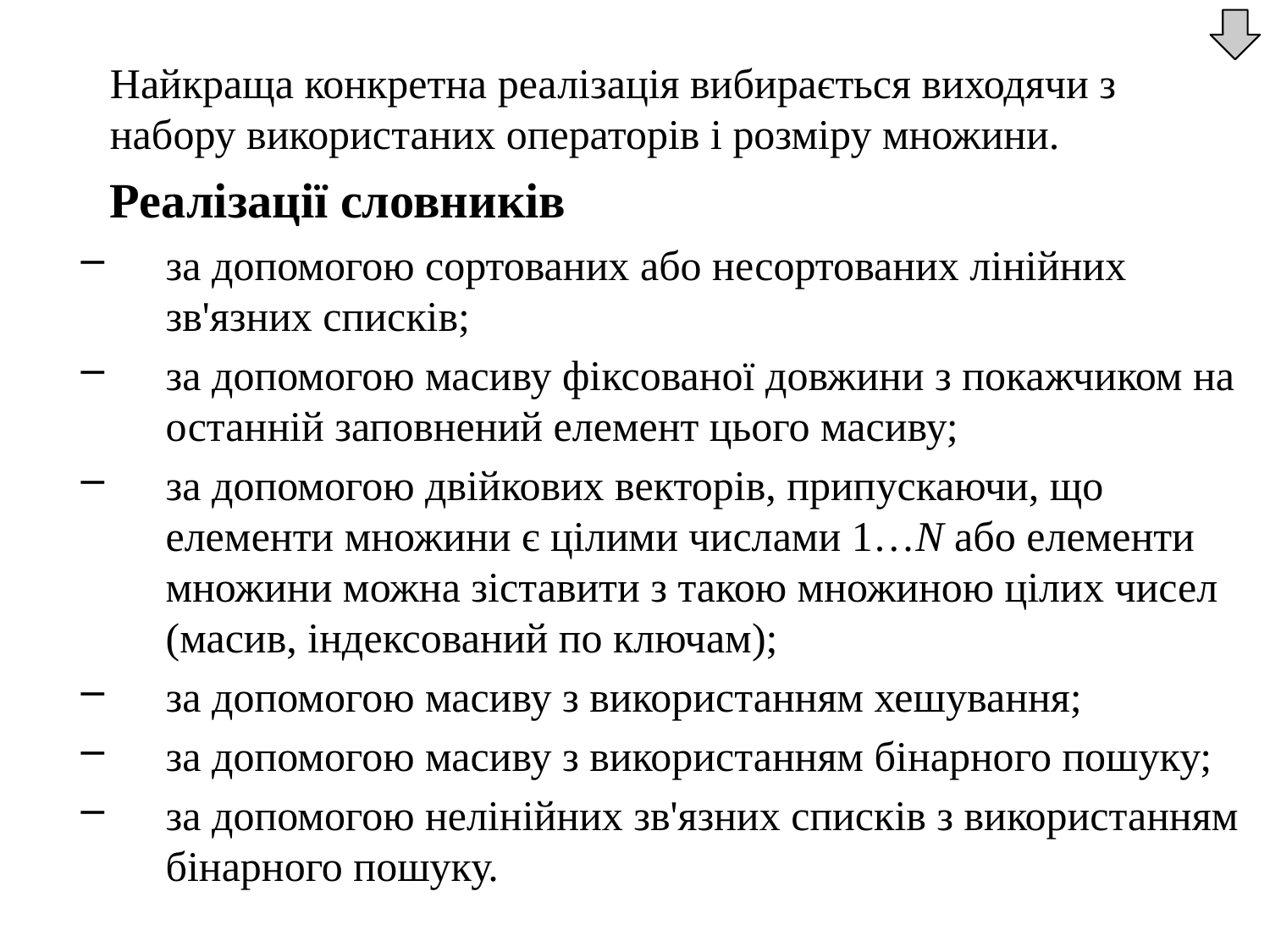

Найкраща конкретна реалізація вибирається виходячи з набору використаних операторів і розміру множини.
	Реалізації словників
за допомогою сортованих або несортованих лінійних зв'язних списків;
за допомогою масиву фіксованої довжини з покажчиком на останній заповнений елемент цього масиву;
за допомогою двійкових векторів, припускаючи, що елементи множини є цілими числами 1…N або елементи множини можна зіставити з такою множиною цілих чисел (масив, індексований по ключам);
за допомогою масиву з використанням хешування;
за допомогою масиву з використанням бінарного пошуку;
за допомогою нелінійних зв'язних списків з використанням бінарного пошуку.